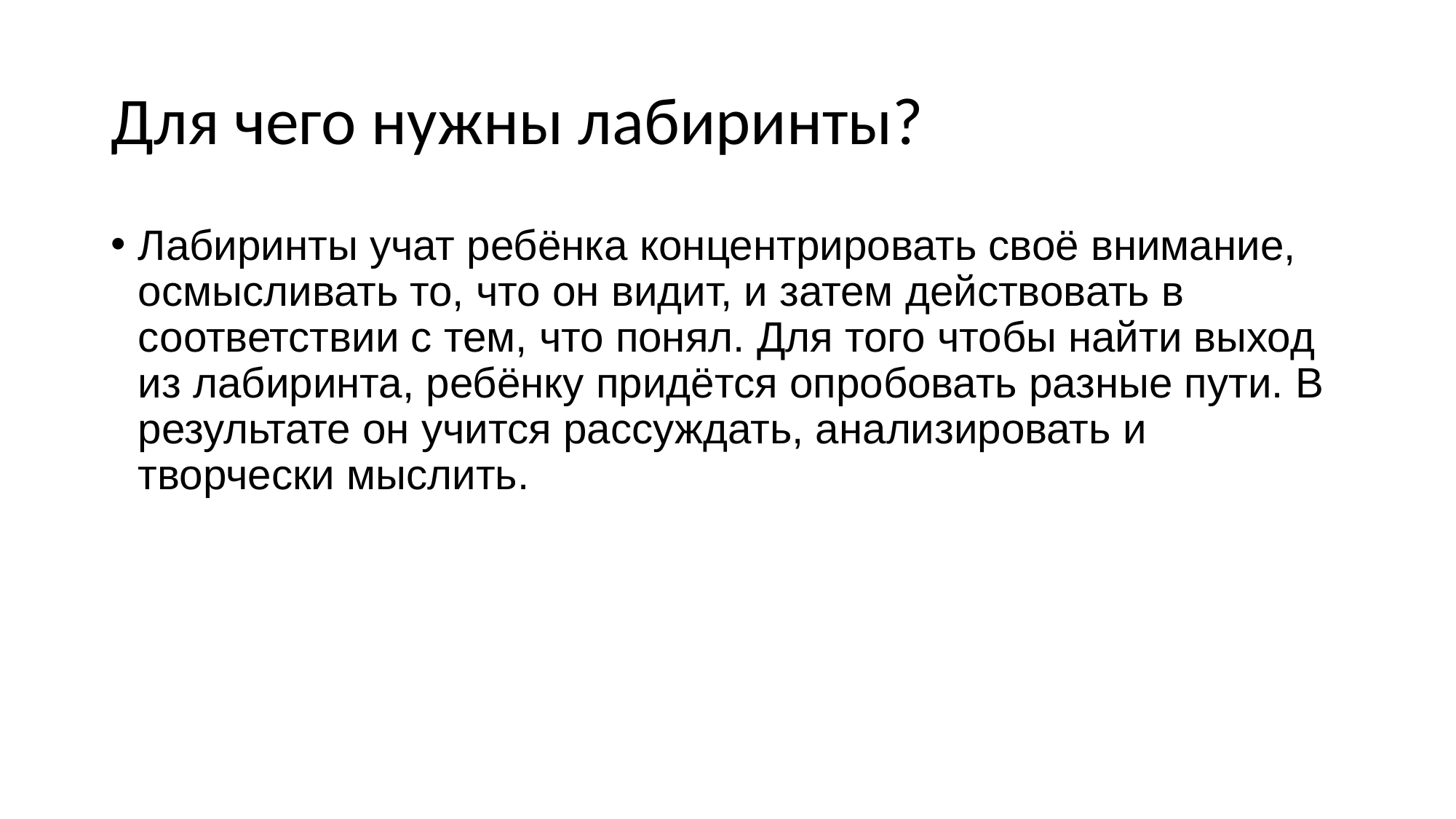

# Для чего нужны лабиринты?
Лабиринты учат ребёнка концентрировать своё внимание, осмысливать то, что он видит, и затем действовать в соответствии с тем, что понял. Для того чтобы найти выход из лабиринта, ребёнку придётся опробовать разные пути. В результате он учится рассуждать, анализировать и творчески мыслить.